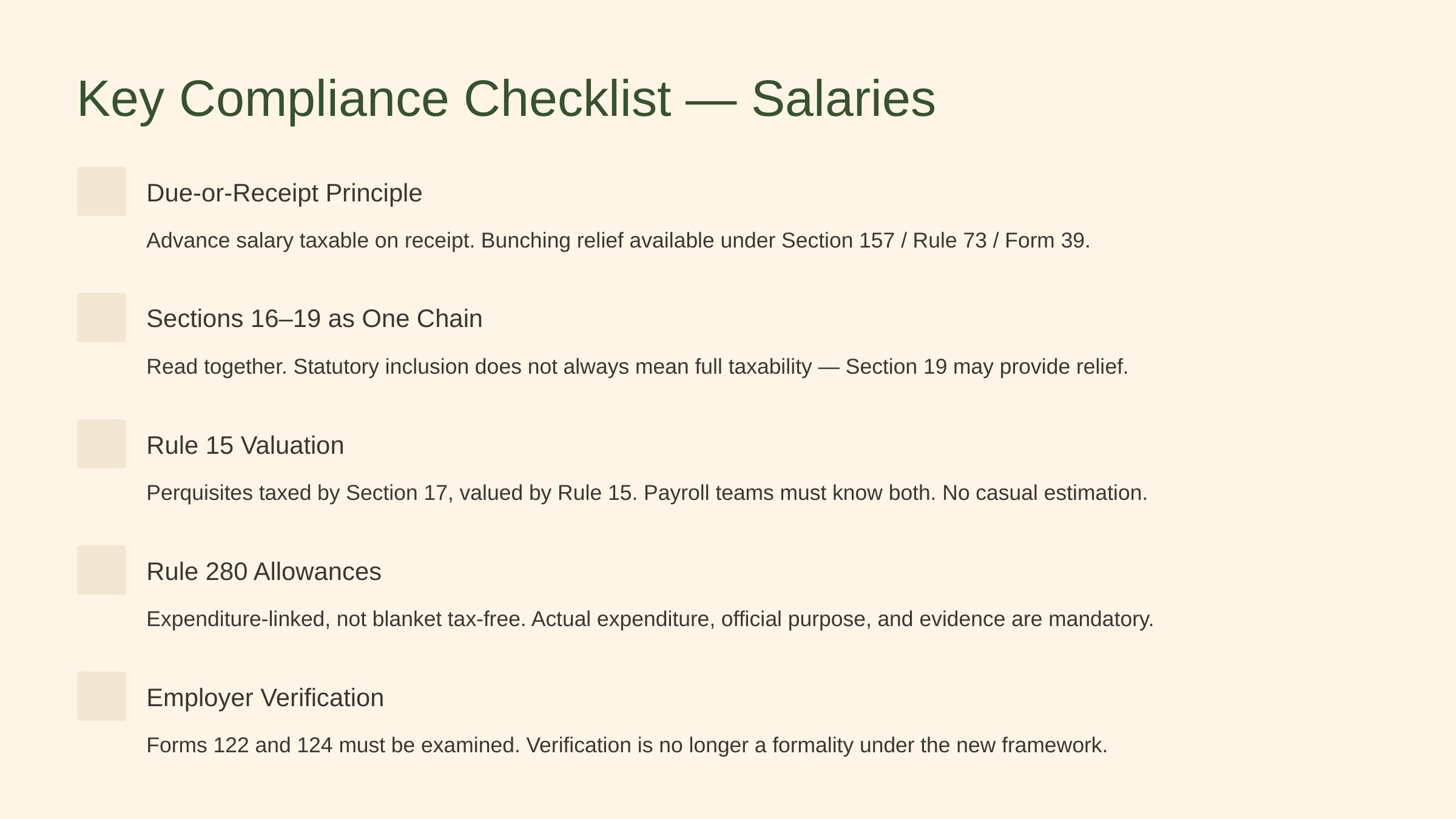

Key Compliance Checklist — Salaries

Due-or-Receipt Principle
Advance salary taxable on receipt. Bunching relief available under Section 157 / Rule 73 / Form 39.

Sections 16–19 as One Chain
Read together. Statutory inclusion does not always mean full taxability — Section 19 may provide relief.

Rule 15 Valuation
Perquisites taxed by Section 17, valued by Rule 15. Payroll teams must know both. No casual estimation.

Rule 280 Allowances
Expenditure-linked, not blanket tax-free. Actual expenditure, official purpose, and evidence are mandatory.

Employer Verification
Forms 122 and 124 must be examined. Verification is no longer a formality under the new framework.